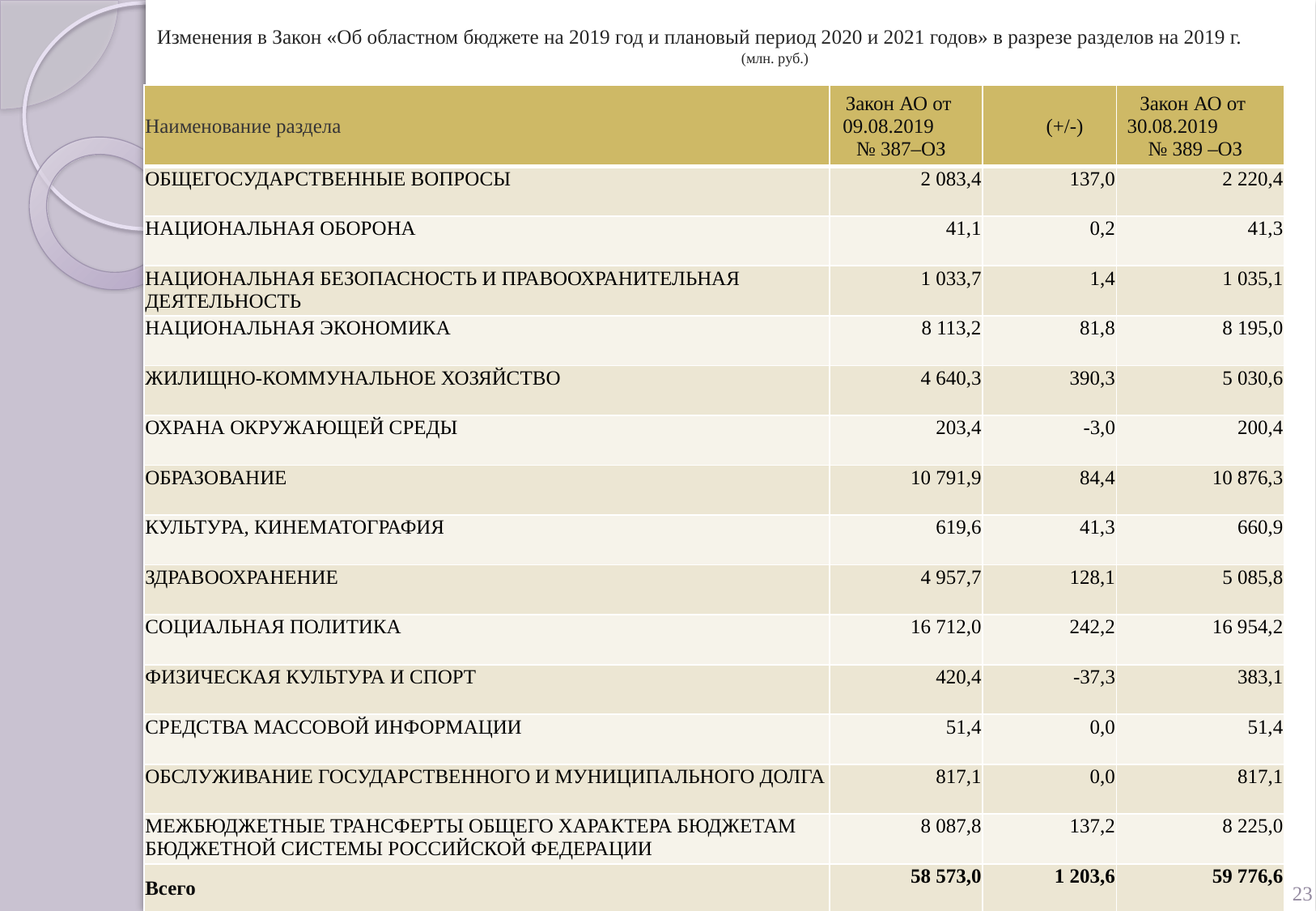

# Изменения в Закон «Об областном бюджете на 2019 год и плановый период 2020 и 2021 годов» в разрезе разделов на 2019 г.                                           (млн. руб.)
| Наименование раздела | Закон АО от 09.08.2019 № 387–ОЗ | (+/-) | Закон АО от 30.08.2019 № 389 –ОЗ |
| --- | --- | --- | --- |
| ОБЩЕГОСУДАРСТВЕННЫЕ ВОПРОСЫ | 2 083,4 | 137,0 | 2 220,4 |
| НАЦИОНАЛЬНАЯ ОБОРОНА | 41,1 | 0,2 | 41,3 |
| НАЦИОНАЛЬНАЯ БЕЗОПАСНОСТЬ И ПРАВООХРАНИТЕЛЬНАЯ ДЕЯТЕЛЬНОСТЬ | 1 033,7 | 1,4 | 1 035,1 |
| НАЦИОНАЛЬНАЯ ЭКОНОМИКА | 8 113,2 | 81,8 | 8 195,0 |
| ЖИЛИЩНО-КОММУНАЛЬНОЕ ХОЗЯЙСТВО | 4 640,3 | 390,3 | 5 030,6 |
| ОХРАНА ОКРУЖАЮЩЕЙ СРЕДЫ | 203,4 | -3,0 | 200,4 |
| ОБРАЗОВАНИЕ | 10 791,9 | 84,4 | 10 876,3 |
| КУЛЬТУРА, КИНЕМАТОГРАФИЯ | 619,6 | 41,3 | 660,9 |
| ЗДРАВООХРАНЕНИЕ | 4 957,7 | 128,1 | 5 085,8 |
| СОЦИАЛЬНАЯ ПОЛИТИКА | 16 712,0 | 242,2 | 16 954,2 |
| ФИЗИЧЕСКАЯ КУЛЬТУРА И СПОРТ | 420,4 | -37,3 | 383,1 |
| СРЕДСТВА МАССОВОЙ ИНФОРМАЦИИ | 51,4 | 0,0 | 51,4 |
| ОБСЛУЖИВАНИЕ ГОСУДАРСТВЕННОГО И МУНИЦИПАЛЬНОГО ДОЛГА | 817,1 | 0,0 | 817,1 |
| МЕЖБЮДЖЕТНЫЕ ТРАНСФЕРТЫ ОБЩЕГО ХАРАКТЕРА БЮДЖЕТАМ БЮДЖЕТНОЙ СИСТЕМЫ РОССИЙСКОЙ ФЕДЕРАЦИИ | 8 087,8 | 137,2 | 8 225,0 |
| Всего | 58 573,0 | 1 203,6 | 59 776,6 |
23